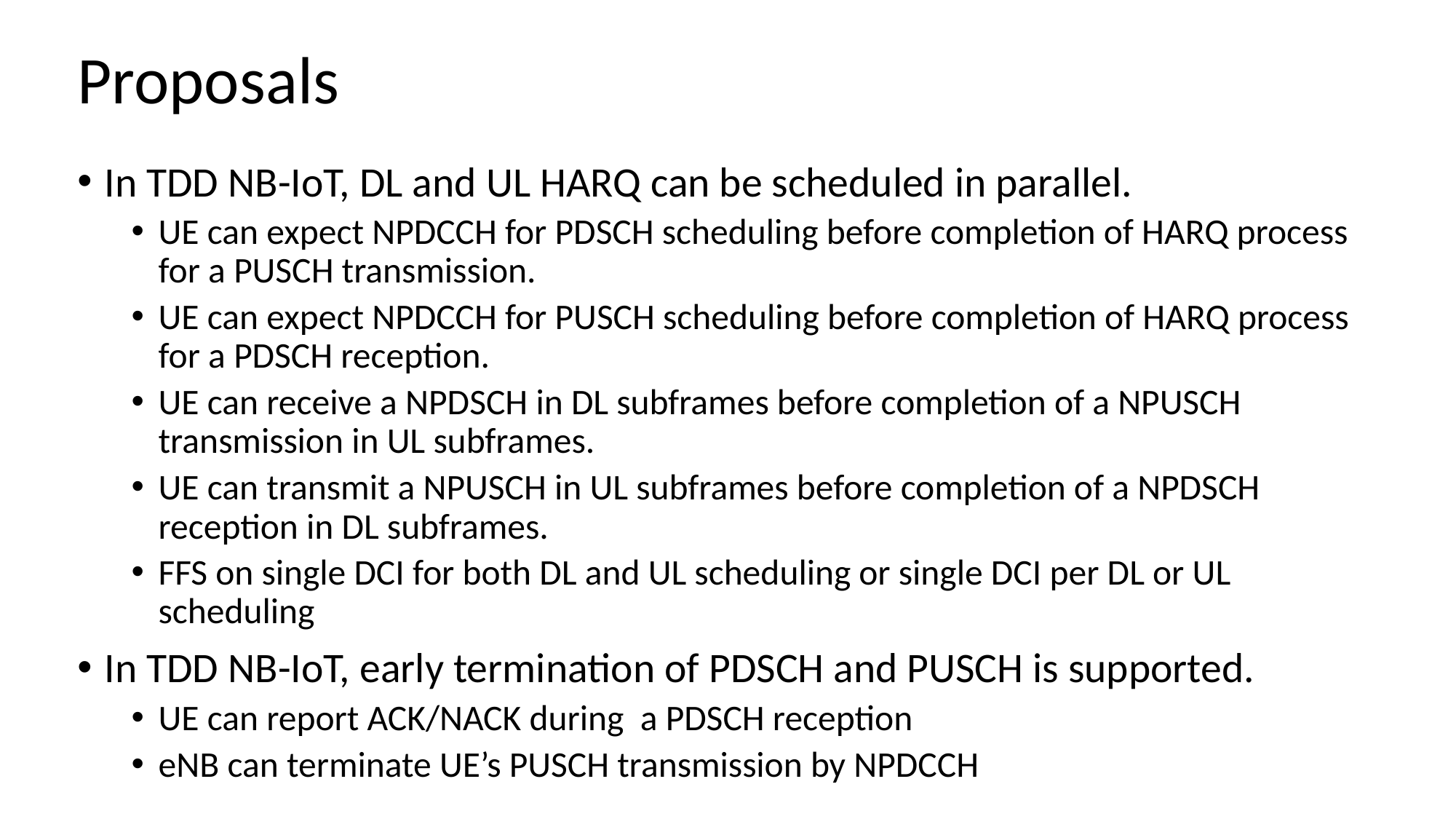

# Proposals
In TDD NB-IoT, DL and UL HARQ can be scheduled in parallel.
UE can expect NPDCCH for PDSCH scheduling before completion of HARQ process for a PUSCH transmission.
UE can expect NPDCCH for PUSCH scheduling before completion of HARQ process for a PDSCH reception.
UE can receive a NPDSCH in DL subframes before completion of a NPUSCH transmission in UL subframes.
UE can transmit a NPUSCH in UL subframes before completion of a NPDSCH reception in DL subframes.
FFS on single DCI for both DL and UL scheduling or single DCI per DL or UL scheduling
In TDD NB-IoT, early termination of PDSCH and PUSCH is supported.
UE can report ACK/NACK during  a PDSCH reception
eNB can terminate UE’s PUSCH transmission by NPDCCH